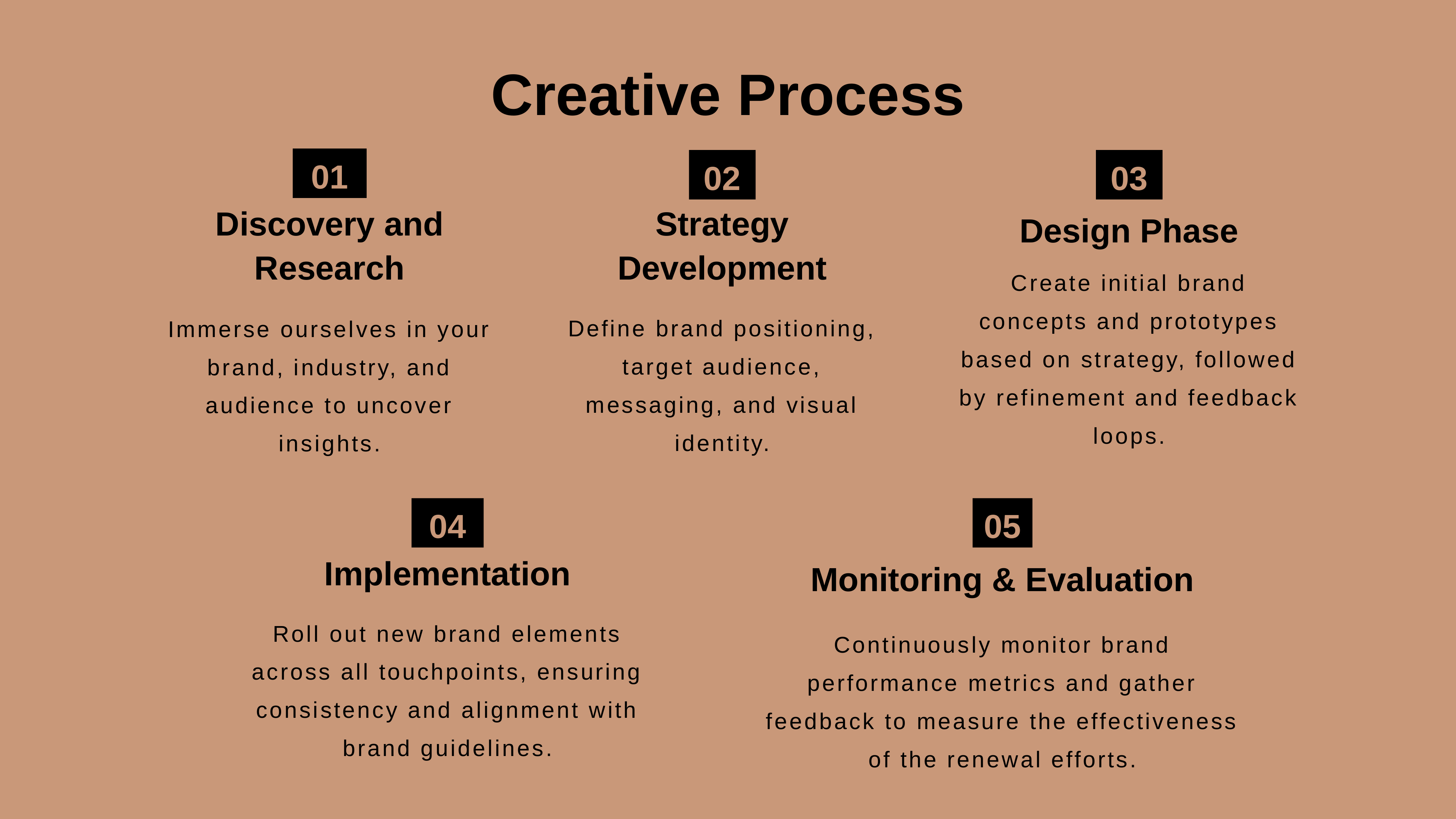

Creative Process
01
02
03
Discovery and
Research
Strategy
Development
Design Phase
Create initial brand concepts and prototypes based on strategy, followed by refinement and feedback loops.
Define brand positioning, target audience, messaging, and visual identity.
Immerse ourselves in your brand, industry, and audience to uncover insights.
04
05
Implementation
Monitoring & Evaluation
Roll out new brand elements across all touchpoints, ensuring consistency and alignment with brand guidelines.
Continuously monitor brand performance metrics and gather feedback to measure the effectiveness of the renewal efforts.